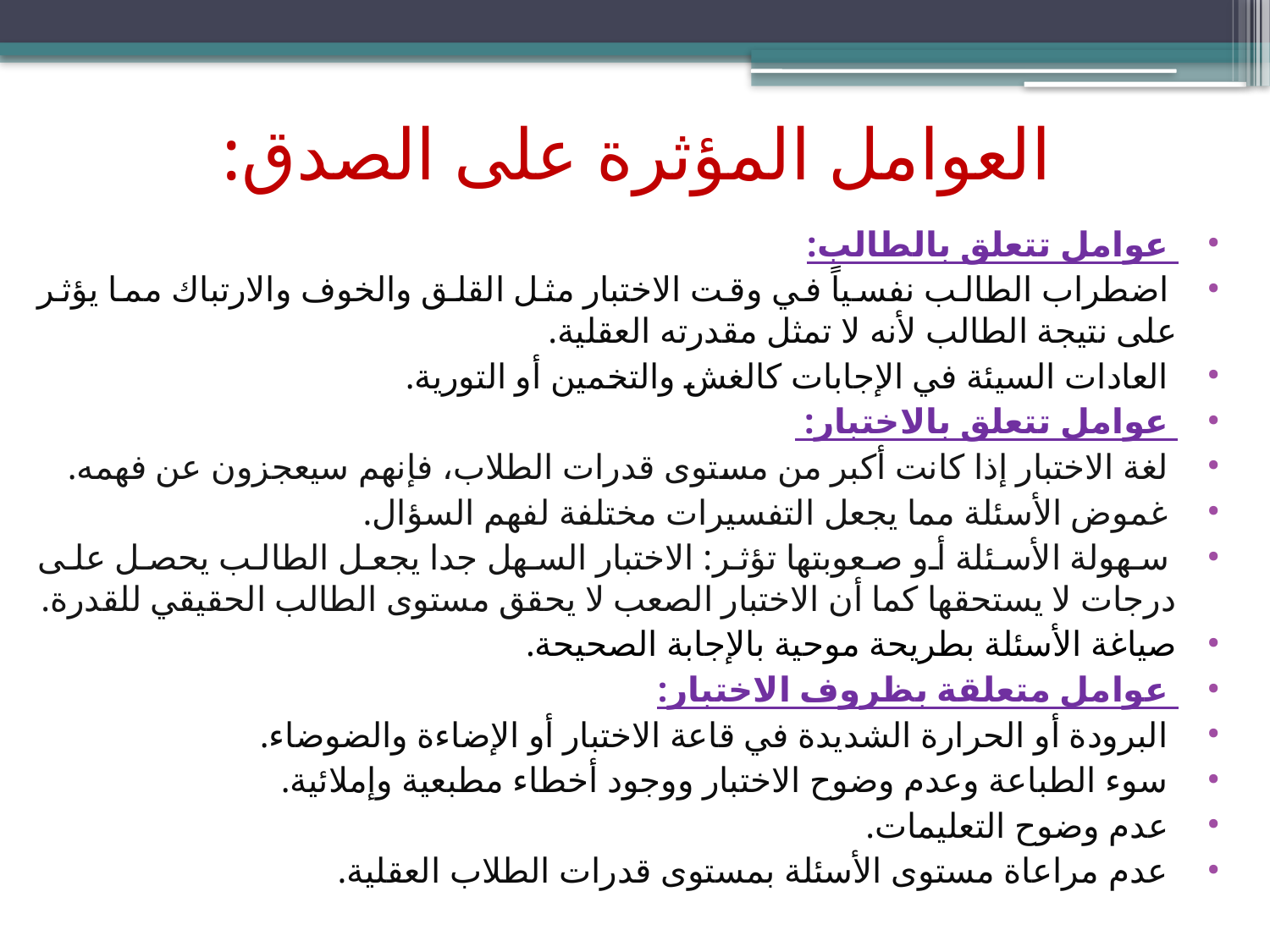

# العوامل المؤثرة على الصدق:
 عوامل تتعلق بالطالب:
 اضطراب الطالب نفسياً في وقت الاختبار مثل القلق والخوف والارتباك مما يؤثر على نتيجة الطالب لأنه لا تمثل مقدرته العقلية.
 العادات السيئة في الإجابات كالغش والتخمين أو التورية.
 عوامل تتعلق بالاختبار:
 لغة الاختبار إذا كانت أكبر من مستوى قدرات الطلاب، فإنهم سيعجزون عن فهمه.
 غموض الأسئلة مما يجعل التفسيرات مختلفة لفهم السؤال.
 سهولة الأسئلة أو صعوبتها تؤثر: الاختبار السهل جدا يجعل الطالب يحصل على درجات لا يستحقها كما أن الاختبار الصعب لا يحقق مستوى الطالب الحقيقي للقدرة.
صياغة الأسئلة بطريحة موحية بالإجابة الصحيحة.
 عوامل متعلقة بظروف الاختبار:
 البرودة أو الحرارة الشديدة في قاعة الاختبار أو الإضاءة والضوضاء.
 سوء الطباعة وعدم وضوح الاختبار ووجود أخطاء مطبعية وإملائية.
 عدم وضوح التعليمات.
 عدم مراعاة مستوى الأسئلة بمستوى قدرات الطلاب العقلية.